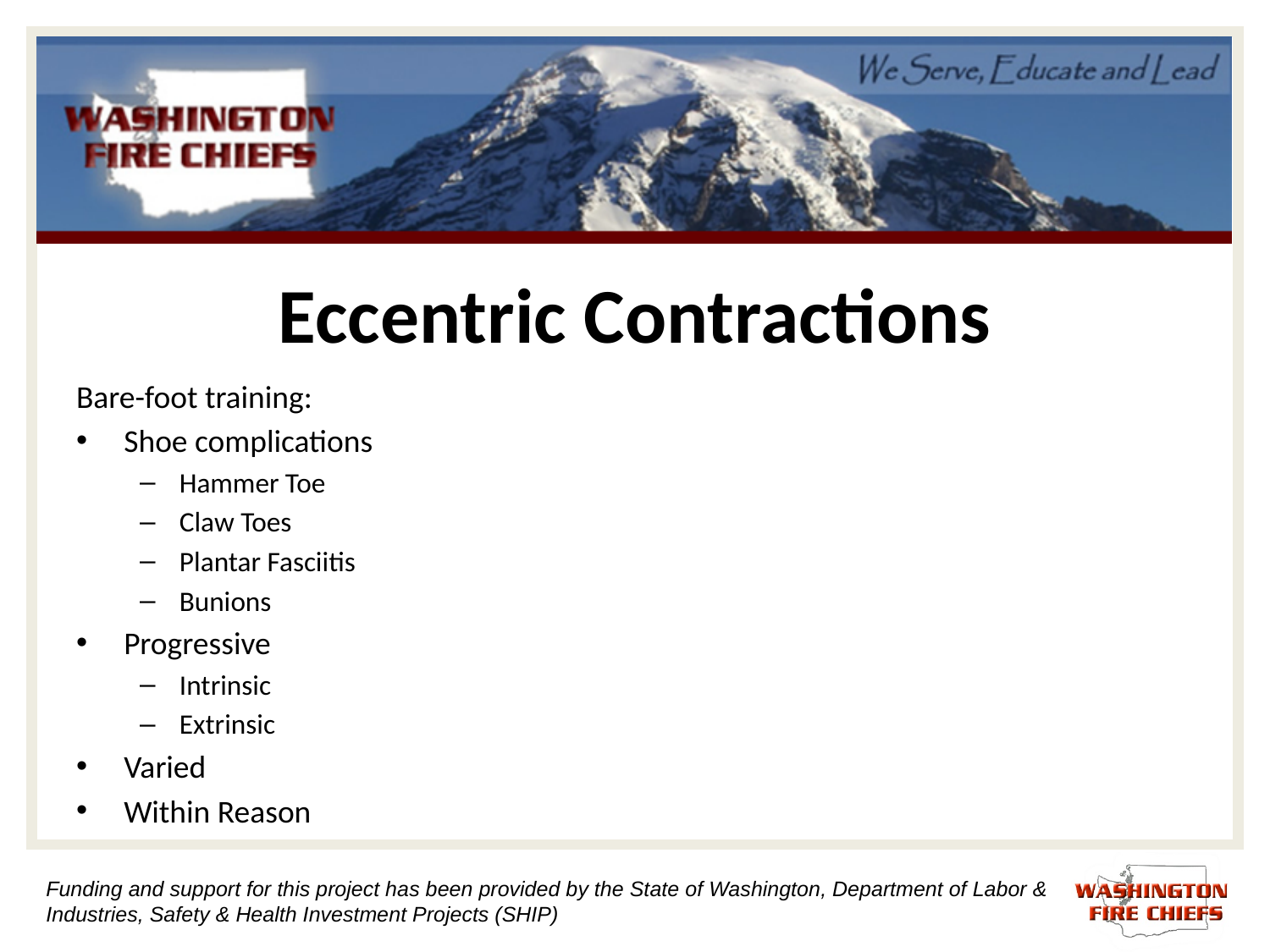

# Eccentric Contractions
Bare-foot training:
Shoe complications
Hammer Toe
Claw Toes
Plantar Fasciitis
Bunions
Progressive
Intrinsic
Extrinsic
Varied
Within Reason